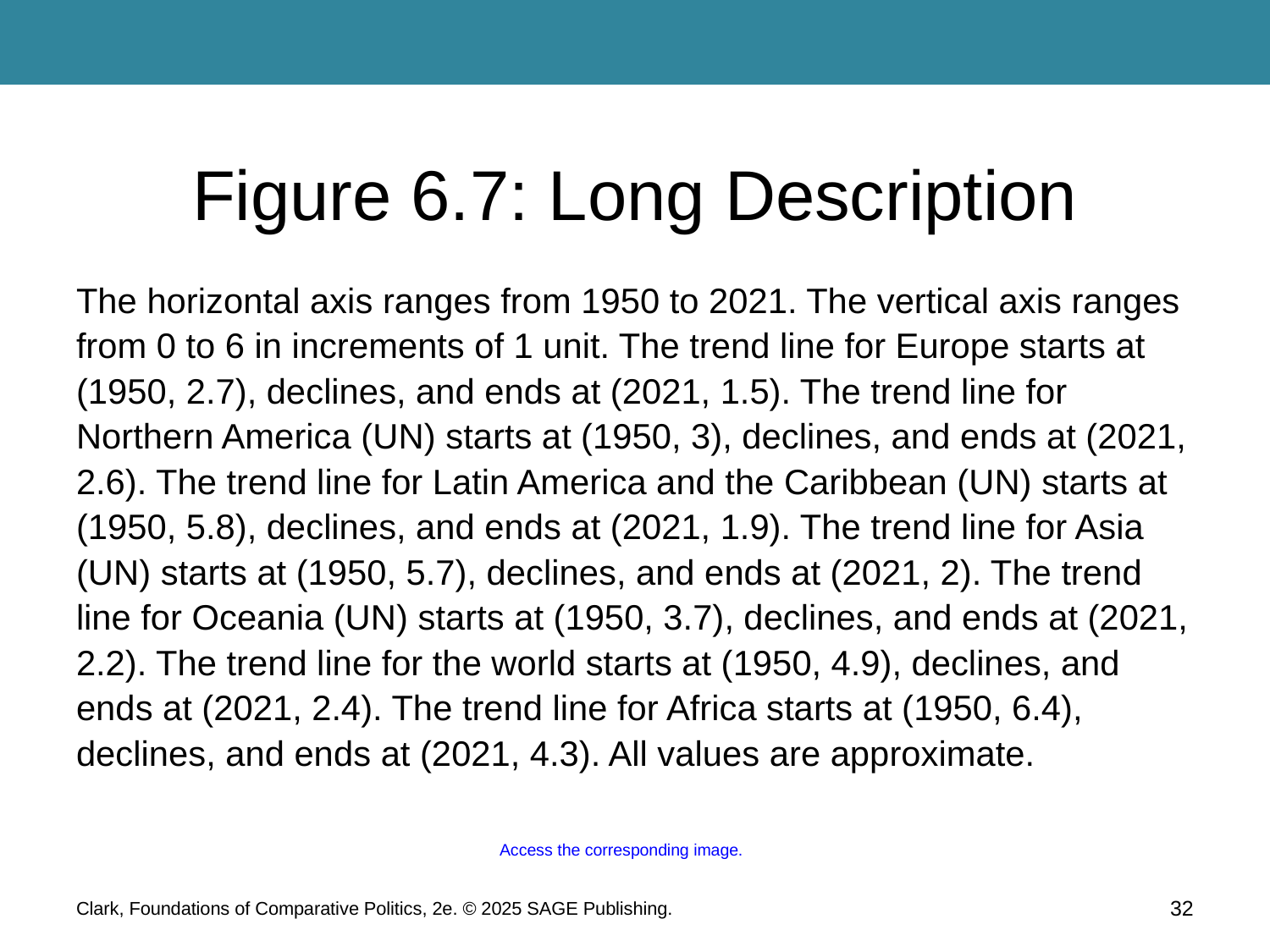

# Figure 6.7: Long Description
The horizontal axis ranges from 1950 to 2021. The vertical axis ranges from 0 to 6 in increments of 1 unit. The trend line for Europe starts at (1950, 2.7), declines, and ends at (2021, 1.5). The trend line for Northern America (UN) starts at (1950, 3), declines, and ends at (2021, 2.6). The trend line for Latin America and the Caribbean (UN) starts at (1950, 5.8), declines, and ends at (2021, 1.9). The trend line for Asia (UN) starts at (1950, 5.7), declines, and ends at (2021, 2). The trend line for Oceania (UN) starts at (1950, 3.7), declines, and ends at (2021, 2.2). The trend line for the world starts at (1950, 4.9), declines, and ends at (2021, 2.4). The trend line for Africa starts at (1950, 6.4), declines, and ends at (2021, 4.3). All values are approximate.
Access the corresponding image.
32
Clark, Foundations of Comparative Politics, 2e. © 2025 SAGE Publishing.